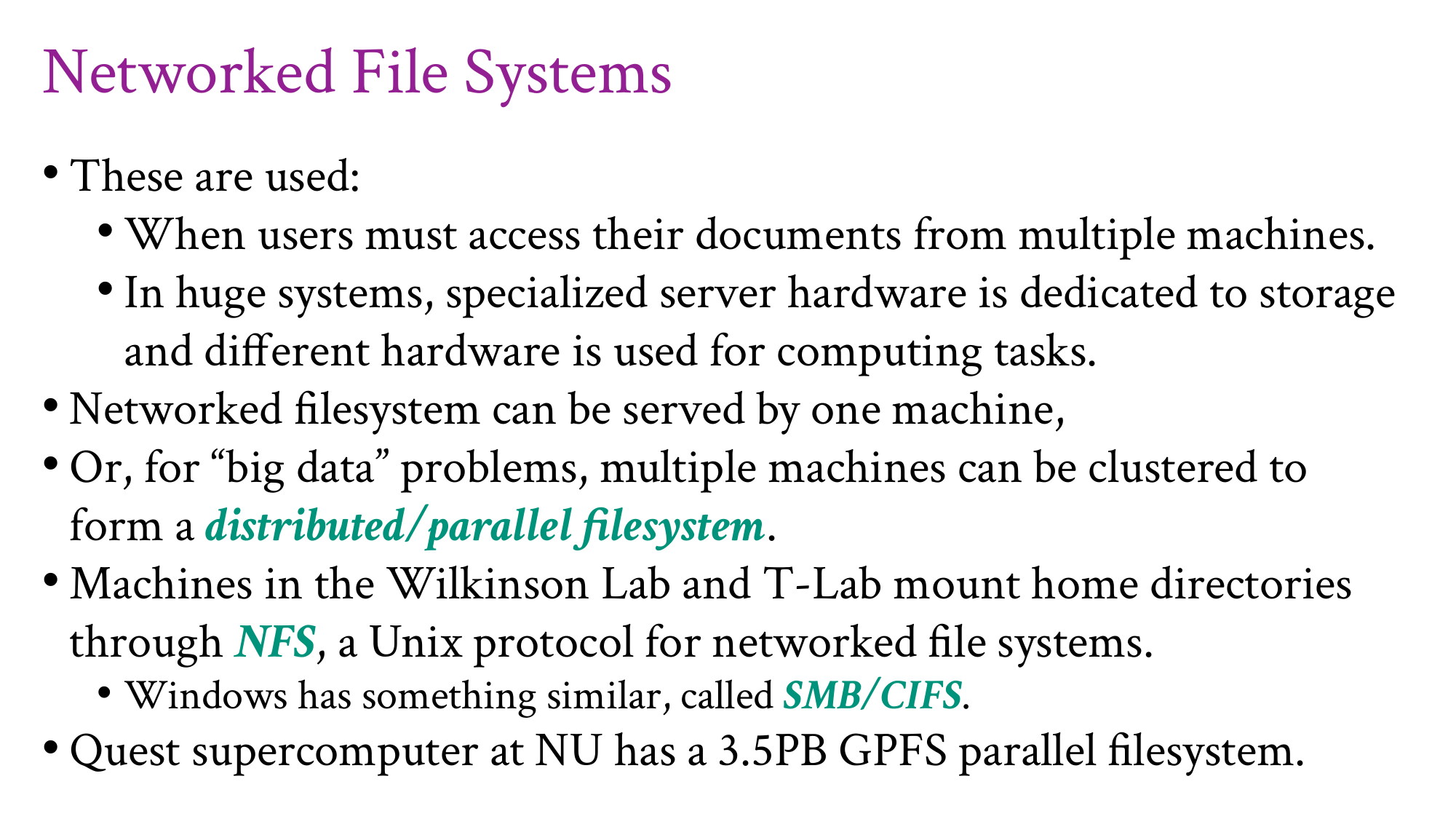

# Networked File Systems
These are used:
When users must access their documents from multiple machines.
In huge systems, specialized server hardware is dedicated to storage and different hardware is used for computing tasks.
Networked filesystem can be served by one machine,
Or, for “big data” problems, multiple machines can be clustered to form a distributed/parallel filesystem.
Machines in the Wilkinson Lab and T-Lab mount home directories through NFS, a Unix protocol for networked file systems.
Windows has something similar, called SMB/CIFS.
Quest supercomputer at NU has a 3.5PB GPFS parallel filesystem.